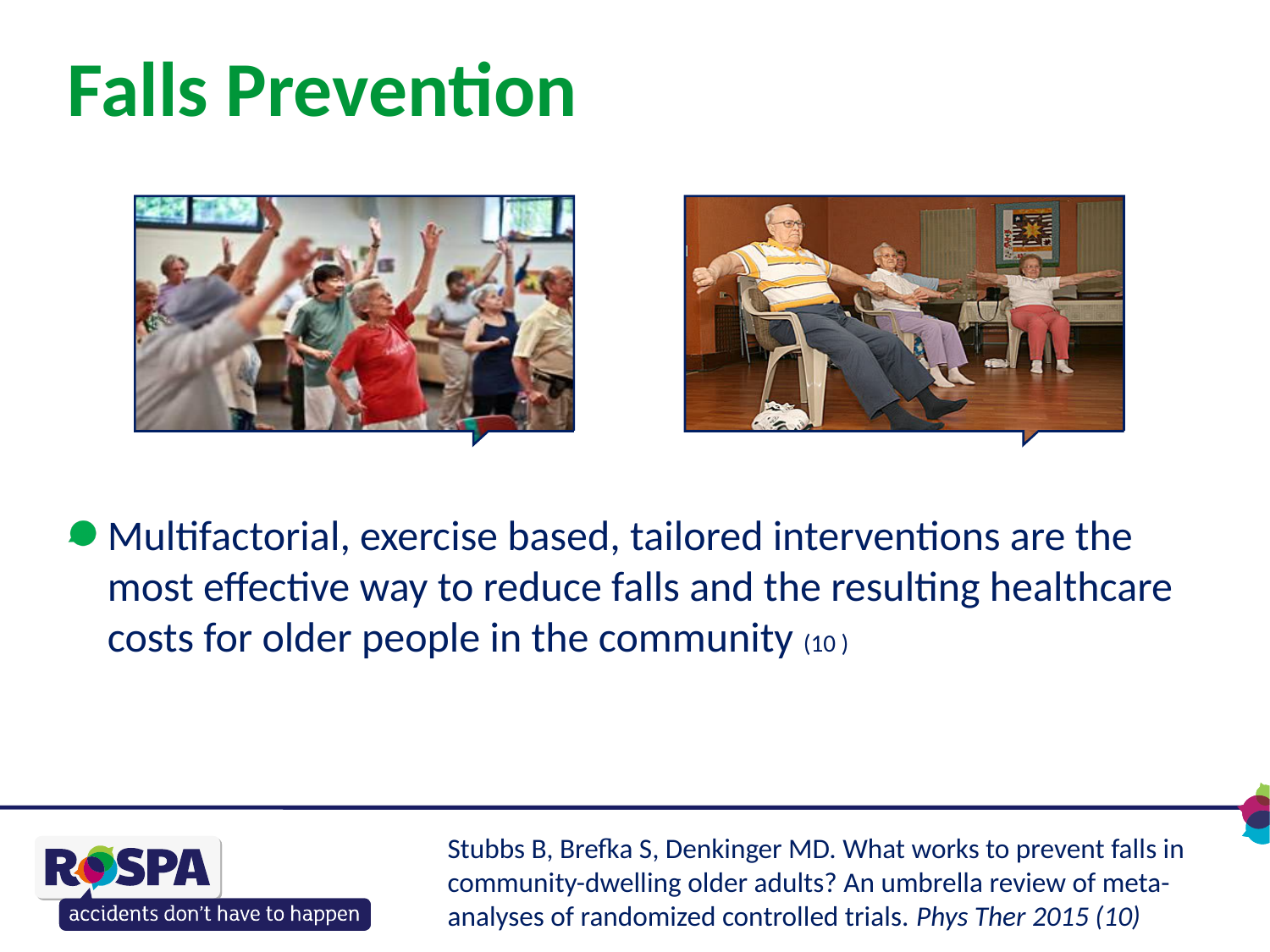

# Falls Prevention

Multifactorial, exercise based, tailored interventions are the most effective way to reduce falls and the resulting healthcare costs for older people in the community (10 )

Stubbs B, Brefka S, Denkinger MD. What works to prevent falls in community-dwelling older adults? An umbrella review of meta-analyses of randomized controlled trials. Phys Ther 2015 (10)